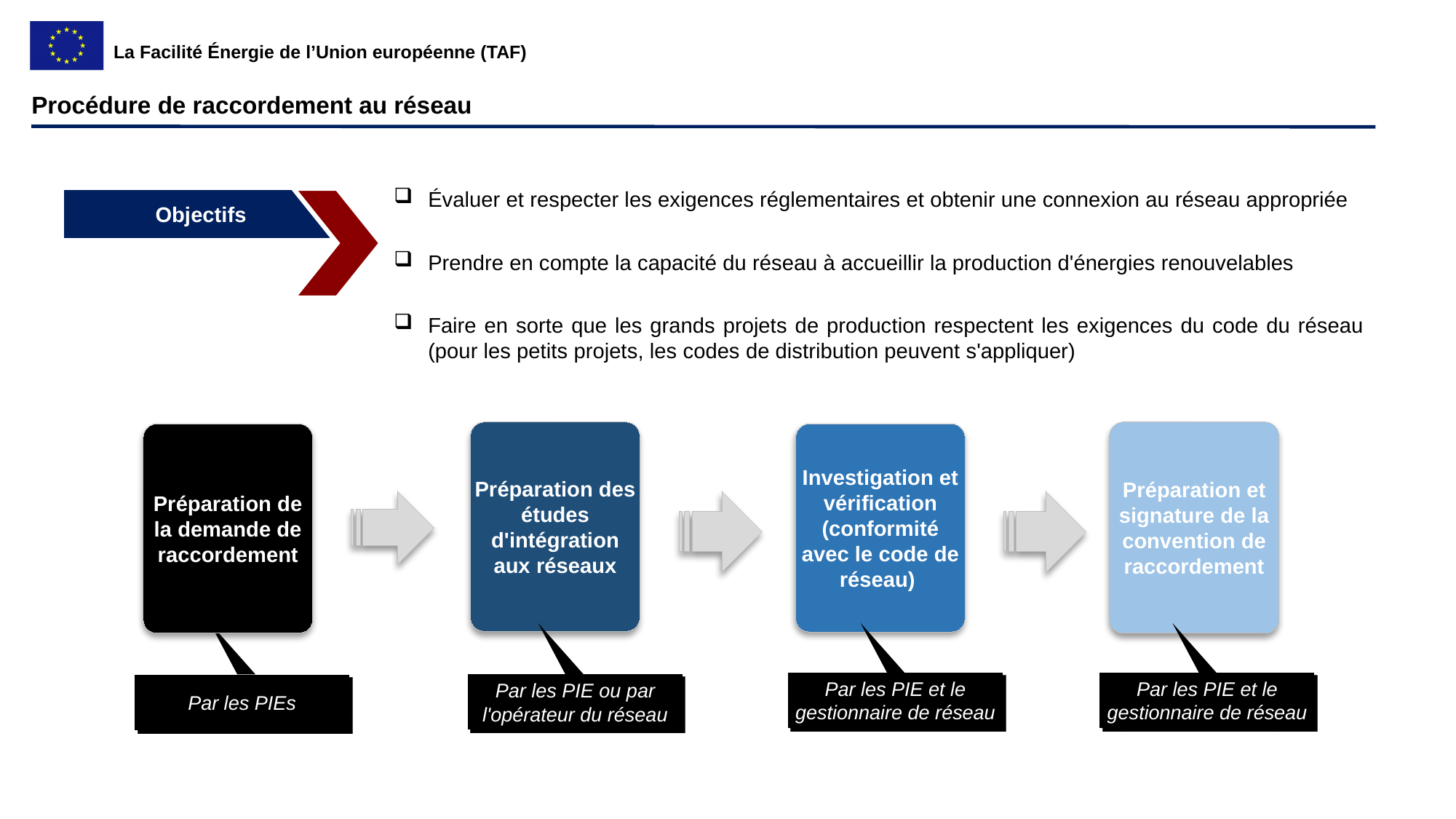

Procédure de raccordement au réseau
Évaluer et respecter les exigences réglementaires et obtenir une connexion au réseau appropriée

Prendre en compte la capacité du réseau à accueillir la production d'énergies renouvelables

Faire en sorte que les grands projets de production respectent les exigences du code du réseau (pour les petits projets, les codes de distribution peuvent s'appliquer)

Objectifs
Préparation des études d'intégration aux réseaux
Préparation et signature de la convention de raccordement
Préparation de la demande de raccordement
Investigation et vérification (conformité avec le code de réseau)

Par les PIE et le gestionnaire de réseau
Par les PIE et le gestionnaire de réseau
Par les PIE ou par l'opérateur du réseau
Par les PIEs